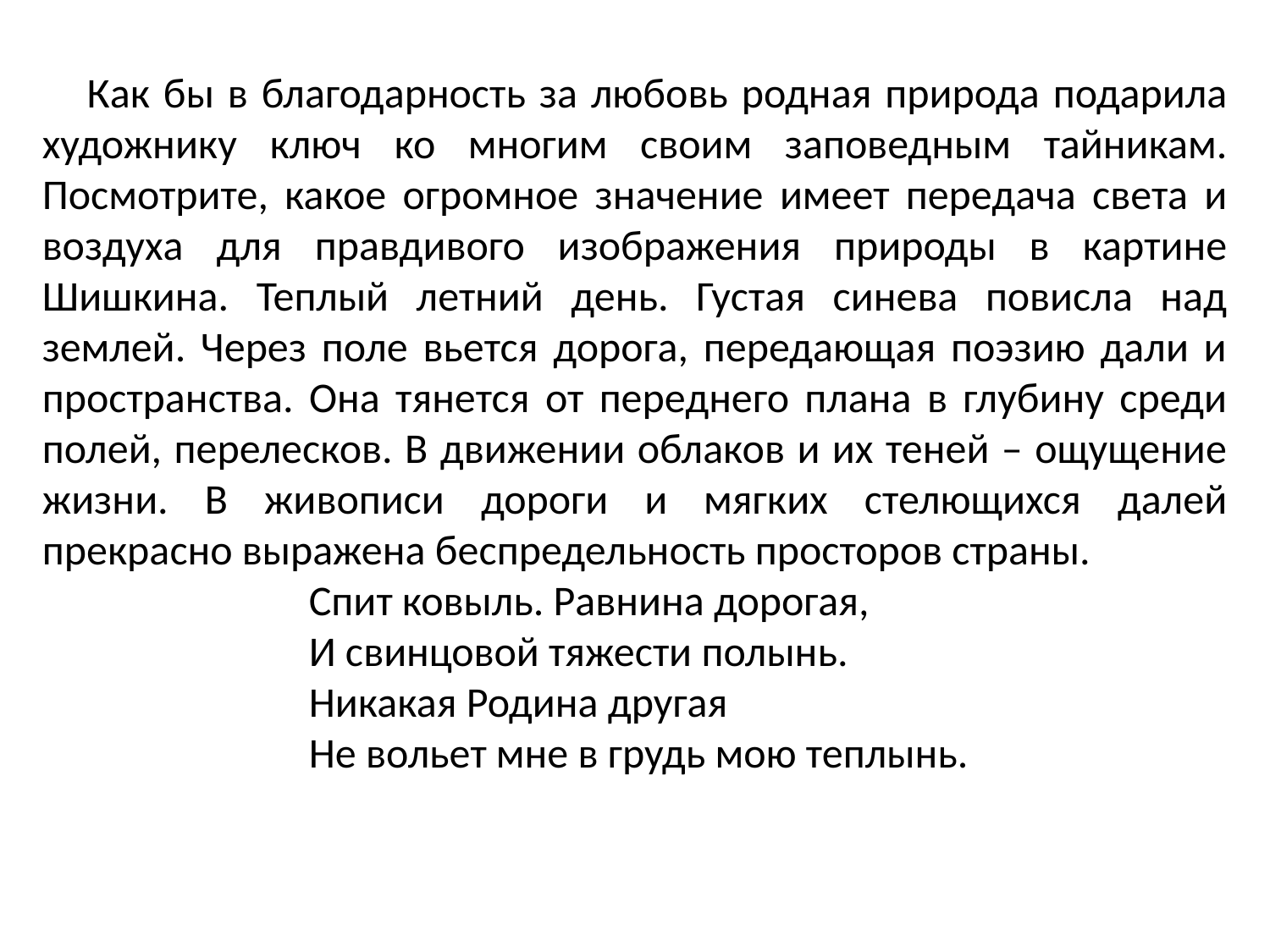

Как бы в благодарность за любовь родная природа подарила художнику ключ ко многим своим заповедным тайникам. Посмотрите, какое огромное значение имеет передача света и воздуха для правдивого изображения природы в картине Шишкина. Теплый летний день. Густая синева повисла над землей. Через поле вьется дорога, передающая поэзию дали и пространства. Она тянется от переднего плана в глубину среди полей, перелесков. В движении облаков и их теней – ощущение жизни. В живописи дороги и мягких стелющихся далей прекрасно выражена беспредельность просторов страны.
                            Спит ковыль. Равнина дорогая,
                            И свинцовой тяжести полынь.
                            Никакая Родина другая
                            Не вольет мне в грудь мою теплынь.